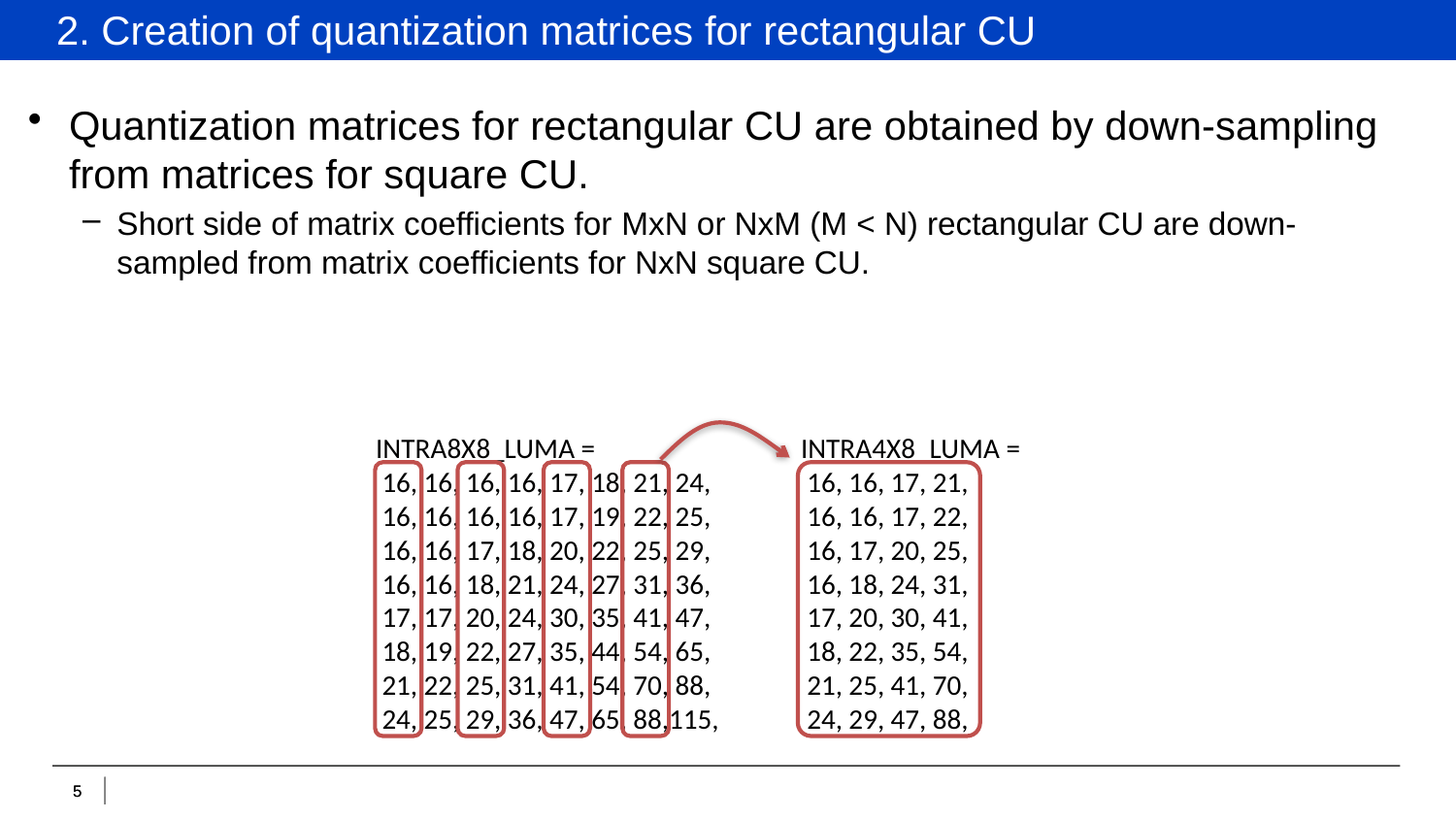

2. Creation of quantization matrices for rectangular CU
Quantization matrices for rectangular CU are obtained by down-sampling from matrices for square CU.
Short side of matrix coefficients for MxN or NxM (M < N) rectangular CU are down-sampled from matrix coefficients for NxN square CU.

INTRA8X8_LUMA =
 16, 16, 16, 16, 17, 18, 21, 24,
 16, 16, 16, 16, 17, 19, 22, 25,
 16, 16, 17, 18, 20, 22, 25, 29,
 16, 16, 18, 21, 24, 27, 31, 36,
 17, 17, 20, 24, 30, 35, 41, 47,
 18, 19, 22, 27, 35, 44, 54, 65,
 21, 22, 25, 31, 41, 54, 70, 88,
 24, 25, 29, 36, 47, 65, 88,115,
INTRA4X8_LUMA =
 16, 16, 17, 21,
 16, 16, 17, 22,
 16, 17, 20, 25,
 16, 18, 24, 31,
 17, 20, 30, 41,
 18, 22, 35, 54,
 21, 25, 41, 70,
 24, 29, 47, 88,

5